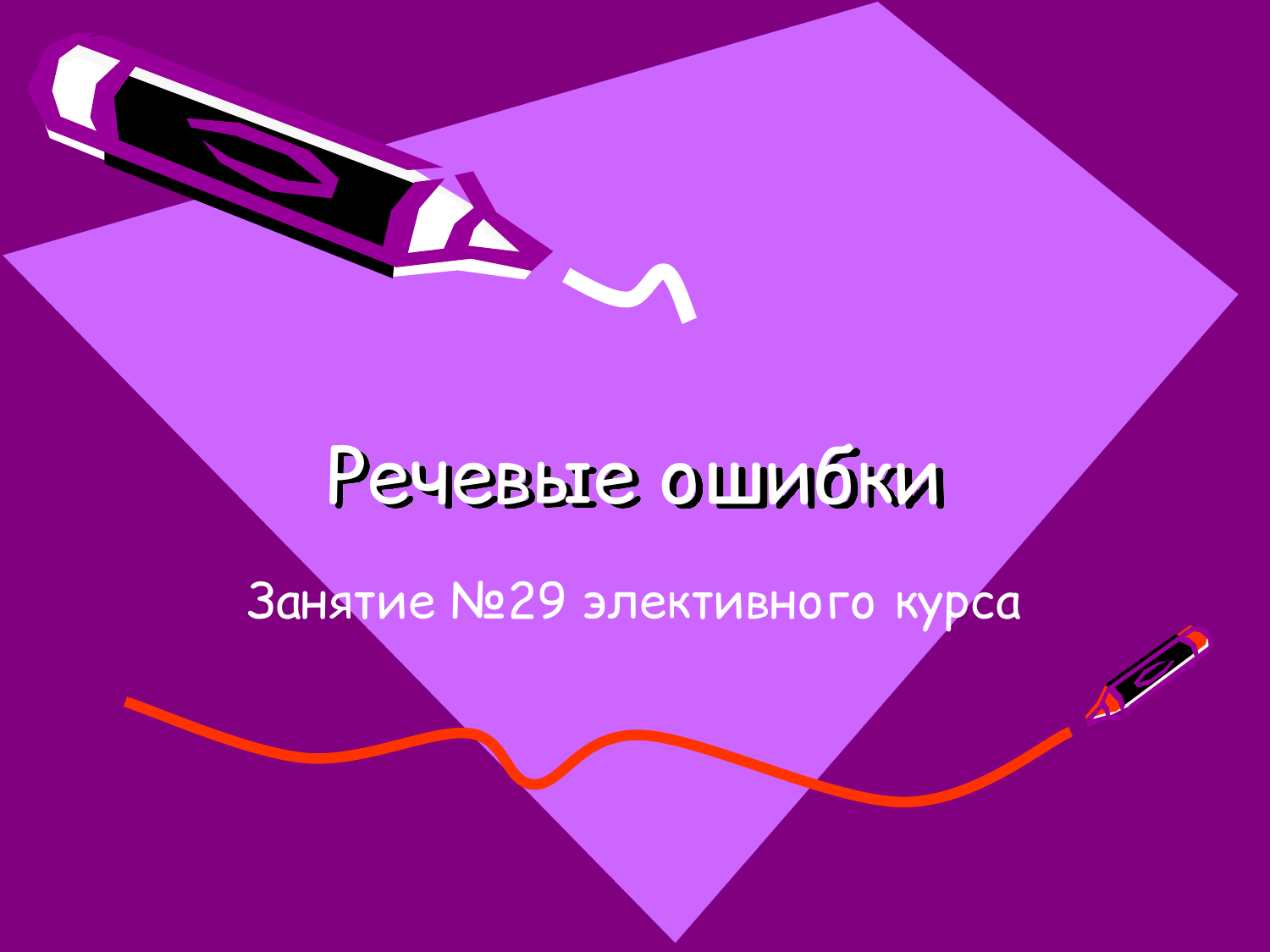

# Речевые ошибки
Занятие №29 элективного курса